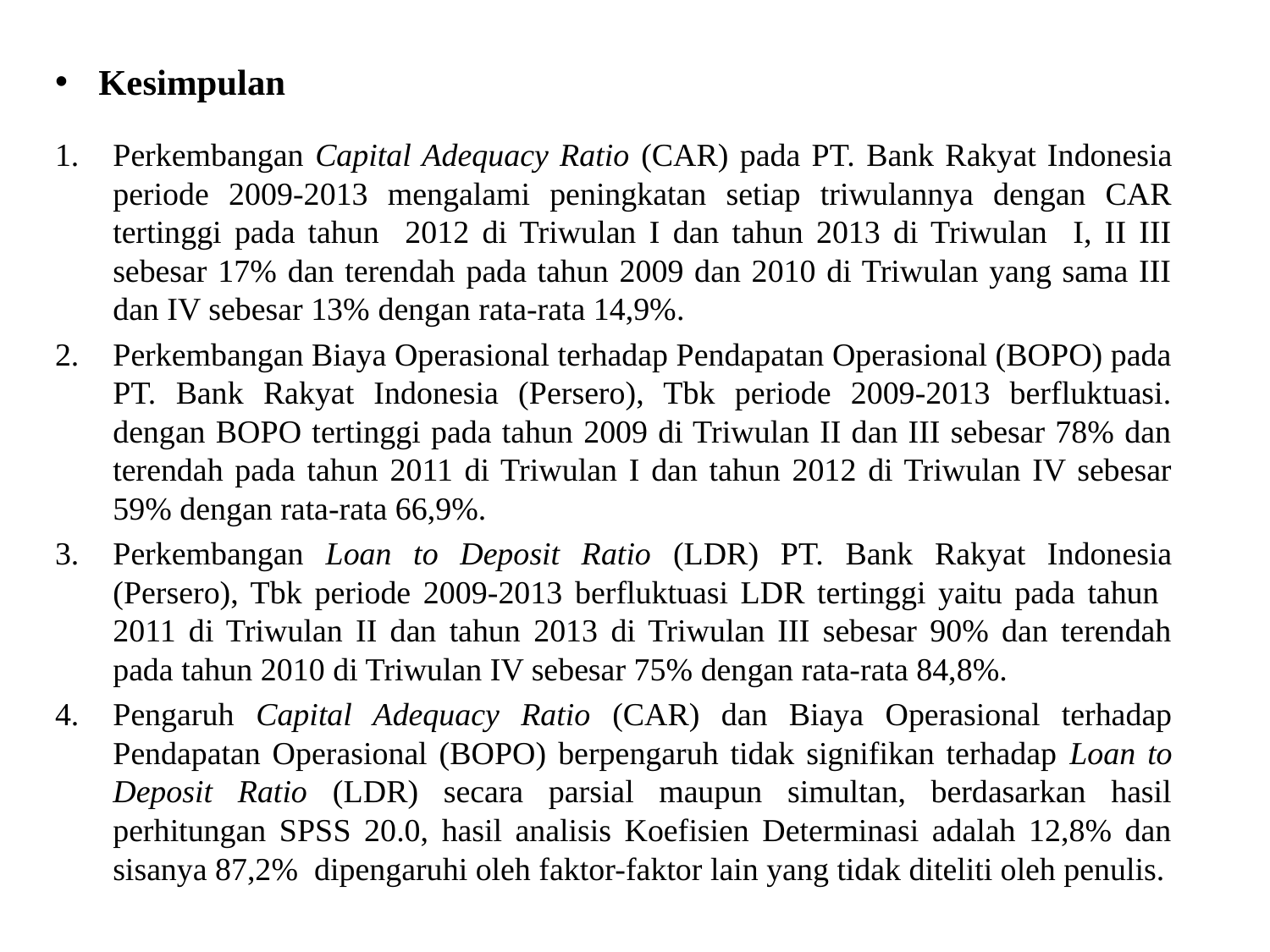

#
Kesimpulan

Perkembangan Capital Adequacy Ratio (CAR) pada PT. Bank Rakyat Indonesia periode 2009-2013 mengalami peningkatan setiap triwulannya dengan CAR tertinggi pada tahun  2012 di Triwulan I dan tahun 2013 di Triwulan  I, II III sebesar 17% dan terendah pada tahun 2009 dan 2010 di Triwulan yang sama III dan IV sebesar 13% dengan rata-rata 14,9%.
Perkembangan Biaya Operasional terhadap Pendapatan Operasional (BOPO) pada PT. Bank Rakyat Indonesia (Persero), Tbk periode 2009-2013 berfluktuasi. dengan BOPO tertinggi pada tahun 2009 di Triwulan II dan III sebesar 78% dan terendah pada tahun 2011 di Triwulan I dan tahun 2012 di Triwulan IV sebesar 59% dengan rata-rata 66,9%.
Perkembangan Loan to Deposit Ratio (LDR) PT. Bank Rakyat Indonesia (Persero), Tbk periode 2009-2013 berfluktuasi LDR tertinggi yaitu pada tahun  2011 di Triwulan II dan tahun 2013 di Triwulan III sebesar 90% dan terendah pada tahun 2010 di Triwulan IV sebesar 75% dengan rata-rata 84,8%.
Pengaruh Capital Adequacy Ratio (CAR) dan Biaya Operasional terhadap Pendapatan Operasional (BOPO) berpengaruh tidak signifikan terhadap Loan to Deposit Ratio (LDR) secara parsial maupun simultan, berdasarkan hasil perhitungan SPSS 20.0, hasil analisis Koefisien Determinasi adalah 12,8% dan sisanya 87,2%  dipengaruhi oleh faktor-faktor lain yang tidak diteliti oleh penulis.